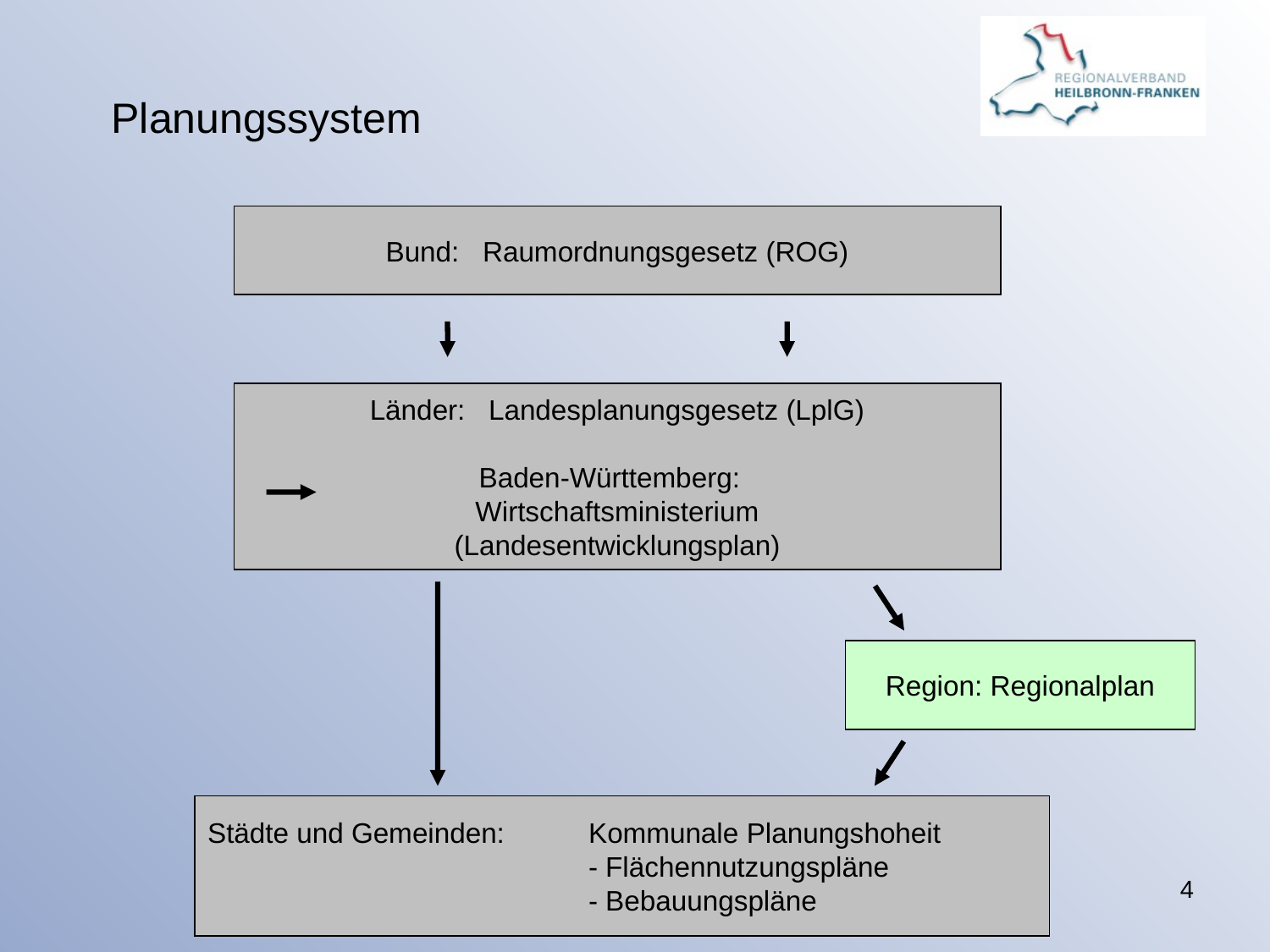

# Planungssystem
Bund:   Raumordnungsgesetz (ROG)

Länder:   Landesplanungsgesetz (LplG)

Baden-Württemberg:
Wirtschaftsministerium
(Landesentwicklungsplan)

Region: Regionalplan

Städte und Gemeinden: 	Kommunale Planungshoheit
			- Flächennutzungspläne
			- Bebauungspläne
4